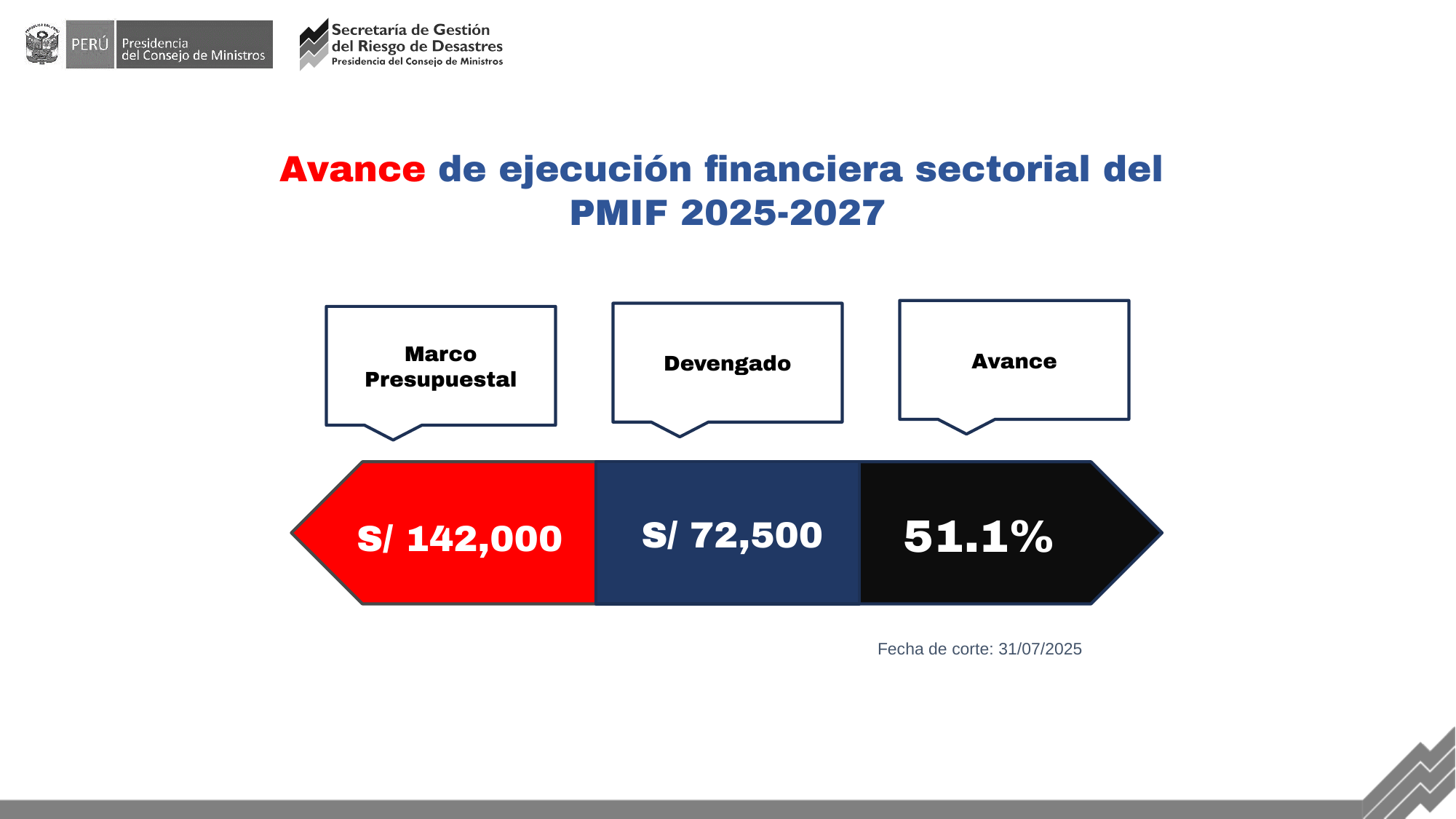

Avance de ejecución financiera sectorial del
PMIF 2025-2027
Avance
Devengado
Marco Presupuestal

51.1%
S/ 72,500
S/ 142,000
Fecha de corte: 31/07/2025